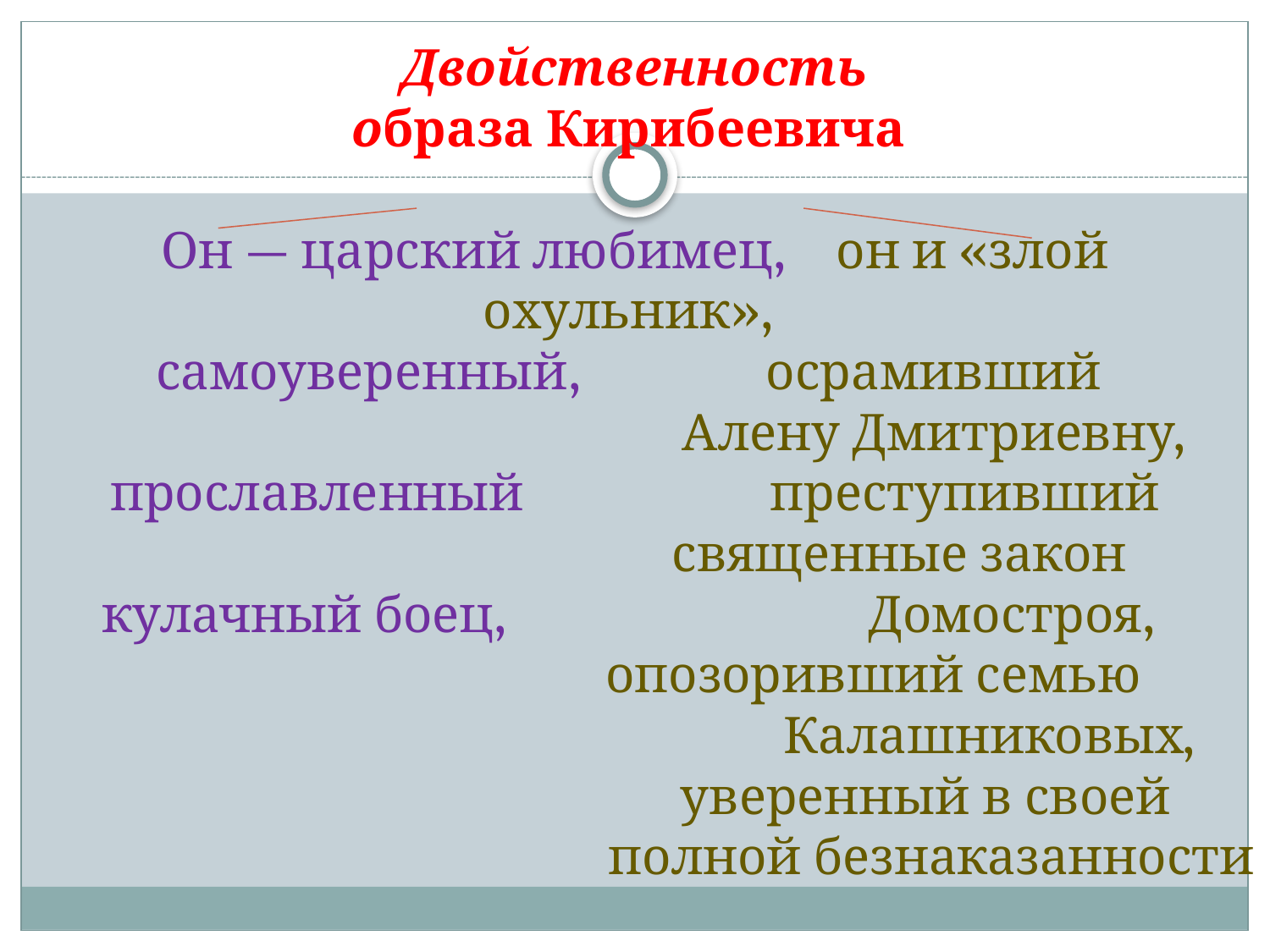

# Двойственность образа Кирибеевича Он — царский любимец,    он и «злой охульник», самоуверенный,               осрамивший Алену Дмитриевну, прославленный                    преступивший священные закон кулачный боец,                            Домостроя, опозоривший семью Калашниковых, уверенный в своей полной безнаказанности